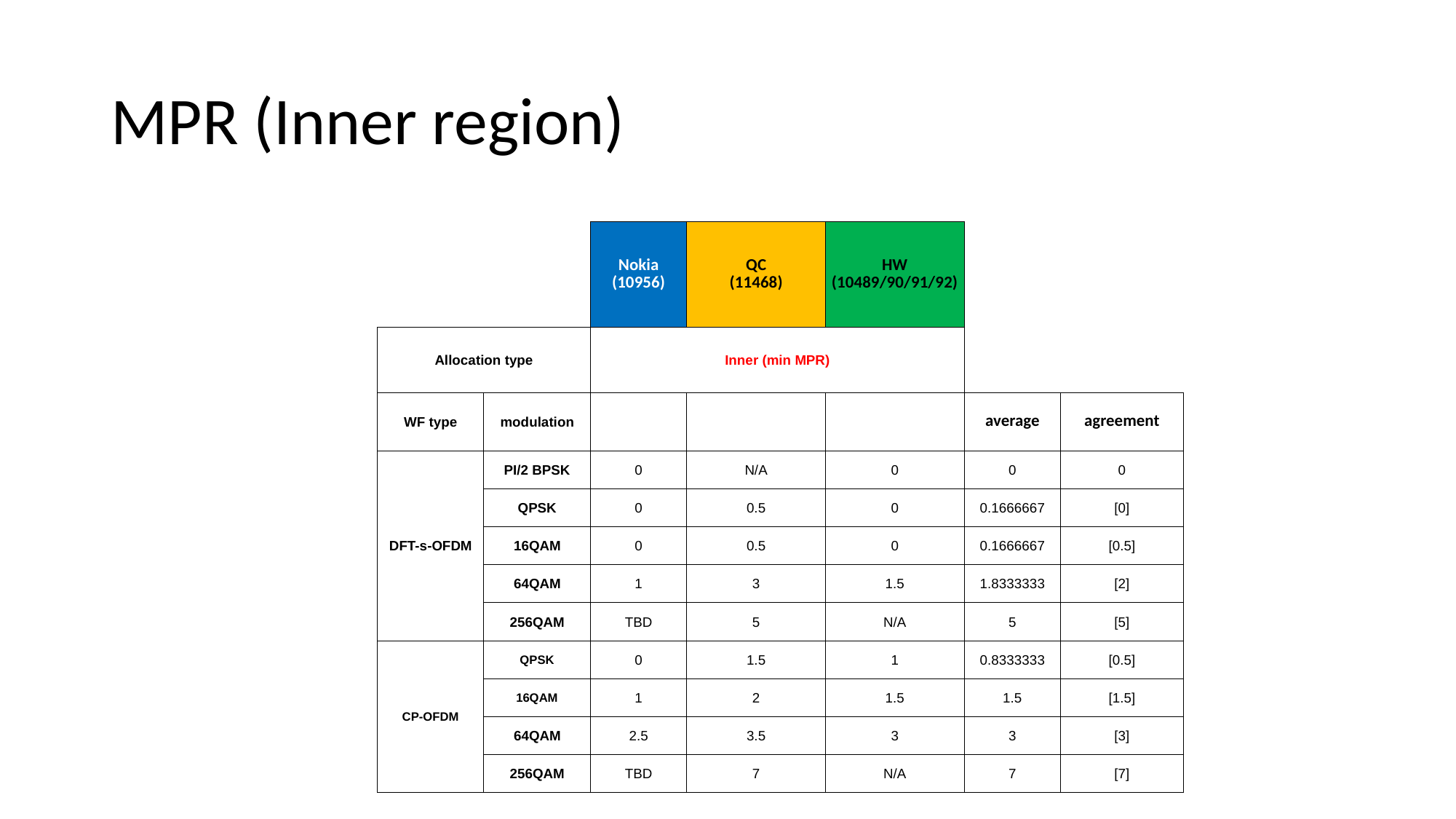

# MPR (Inner region)
|  |  | Nokia (10956) | QC (11468) | HW (10489/90/91/92) |  |  |
| --- | --- | --- | --- | --- | --- | --- |
|  |  |  |  |  |  |  |
| Allocation type |  | Inner (min MPR) |  |  |  |  |
| WF type | modulation |  |  |  | average | agreement |
| DFT-s-OFDM | PI/2 BPSK | 0 | N/A | 0 | 0 | 0 |
|  | QPSK | 0 | 0.5 | 0 | 0.1666667 | [0] |
|  | 16QAM | 0 | 0.5 | 0 | 0.1666667 | [0.5] |
|  | 64QAM | 1 | 3 | 1.5 | 1.8333333 | [2] |
|  | 256QAM | TBD | 5 | N/A | 5 | [5] |
| CP-OFDM | QPSK | 0 | 1.5 | 1 | 0.8333333 | [0.5] |
|  | 16QAM | 1 | 2 | 1.5 | 1.5 | [1.5] |
|  | 64QAM | 2.5 | 3.5 | 3 | 3 | [3] |
|  | 256QAM | TBD | 7 | N/A | 7 | [7] |